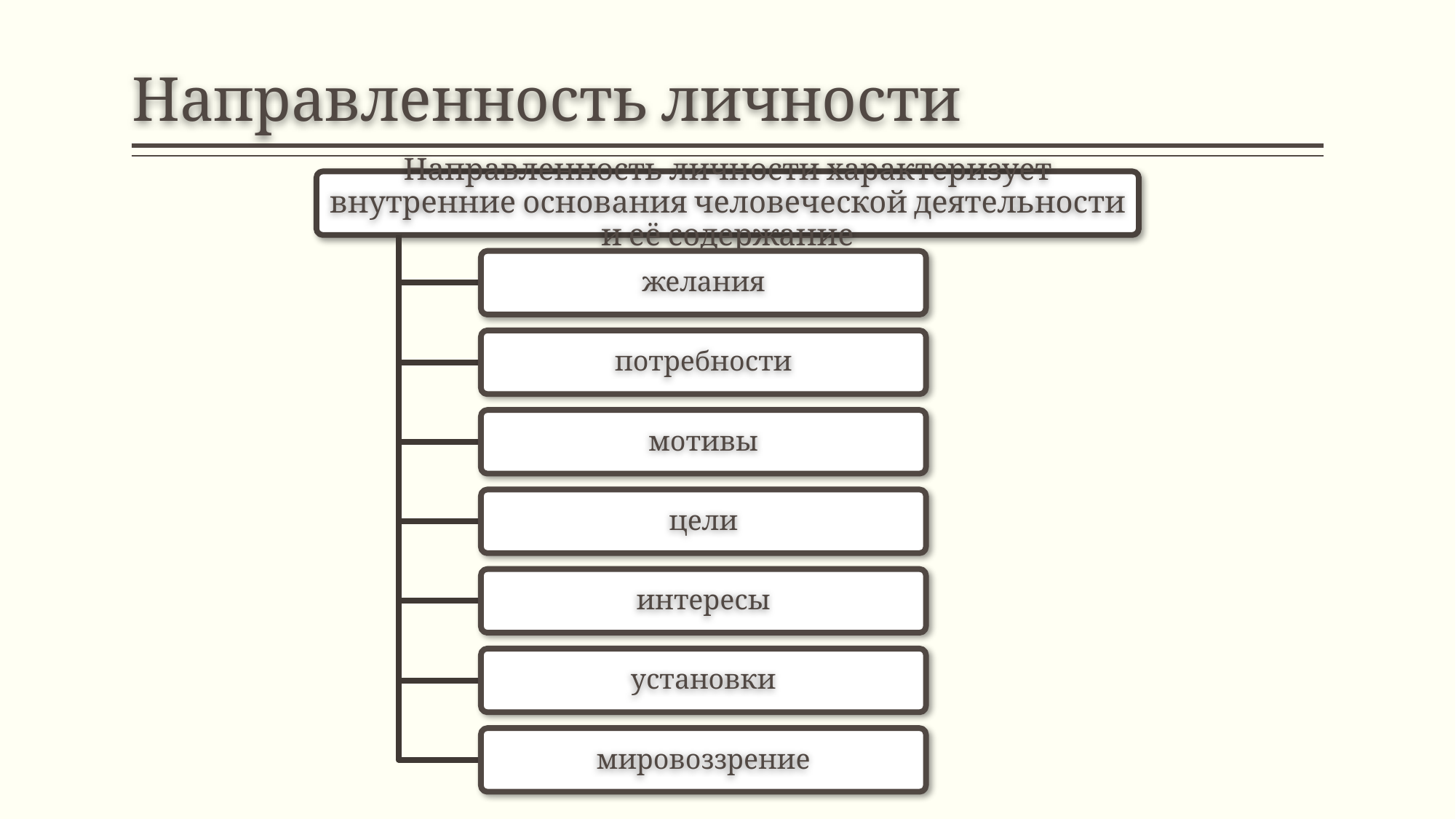

# Направленность личности

Направленность личности характеризует внутренние основания человеческой деятельности и её содержание

желания

потребности

мотивы

цели

интересы

установки

мировоззрение